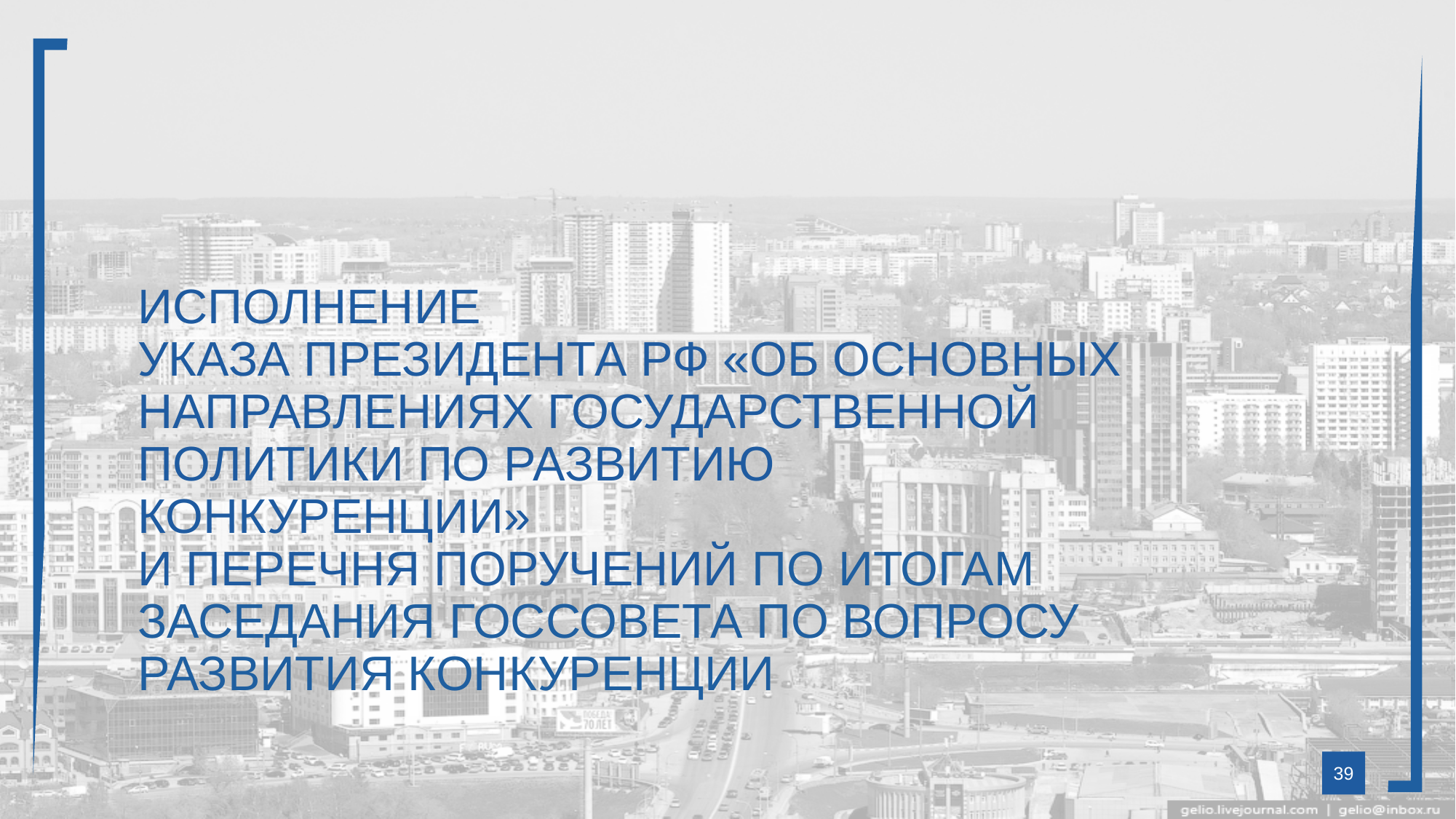

# ИСПОЛНЕНИЕ УКАЗА ПРЕЗИДЕНТА РФ «ОБ ОСНОВНЫХ НАПРАВЛЕНИЯХ ГОСУДАРСТВЕННОЙ ПОЛИТИКИ ПО РАЗВИТИЮ КОНКУРЕНЦИИ» И ПЕРЕЧНЯ ПОРУЧЕНИЙ ПО ИТОГАМ ЗАСЕДАНИЯ ГОССОВЕТА ПО ВОПРОСУ РАЗВИТИЯ КОНКУРЕНЦИИ
39